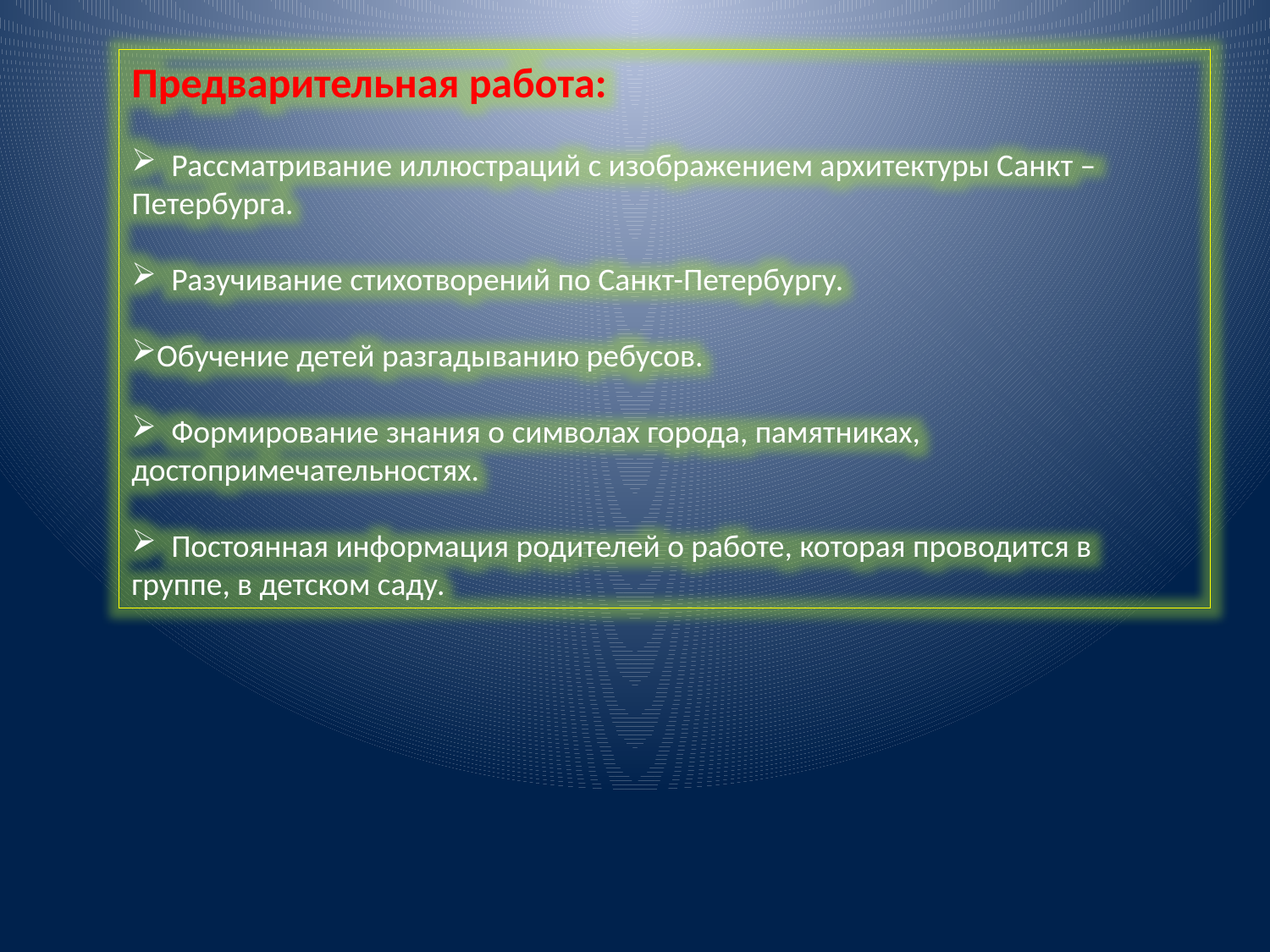

Предварительная работа:

  Рассматривание иллюстраций с изображением архитектуры Санкт –Петербурга.

  Разучивание стихотворений по Санкт-Петербургу.

Обучение детей разгадыванию ребусов.

  Формирование знания о символах города, памятниках, достопримечательностях.

  Постоянная информация родителей о работе, которая проводится в группе, в детском саду.